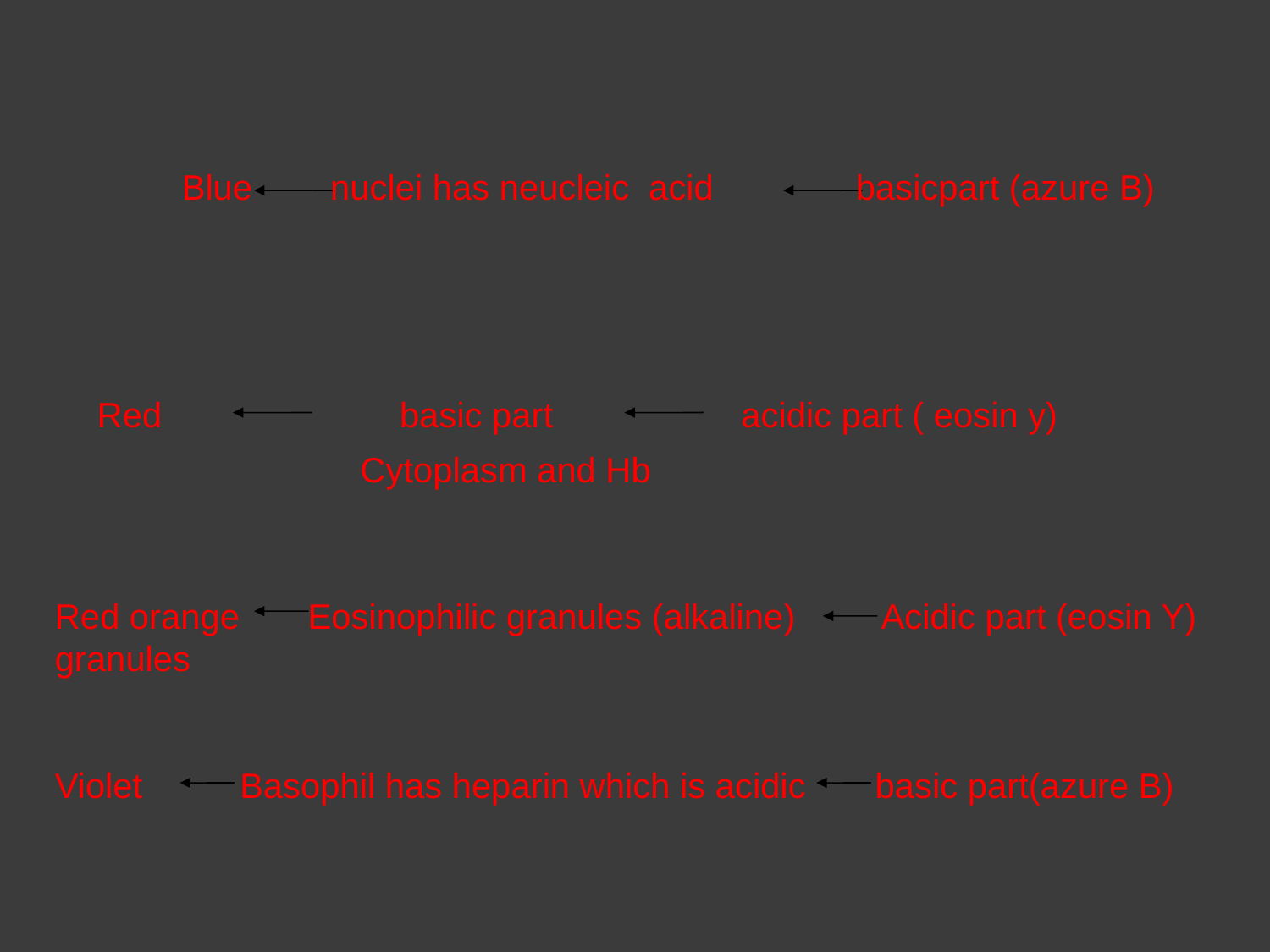

Blue        nuclei has neucleic  acid	    basicpart (azure B)

Red		     basic part 	              acidic part ( eosin y)

Cytoplasm and Hb

Red orange       Eosinophilic granules (alkaline)         Acidic part (eosin Y)
granules

Violet          Basophil has heparin which is acidic 	      basic part(azure B)